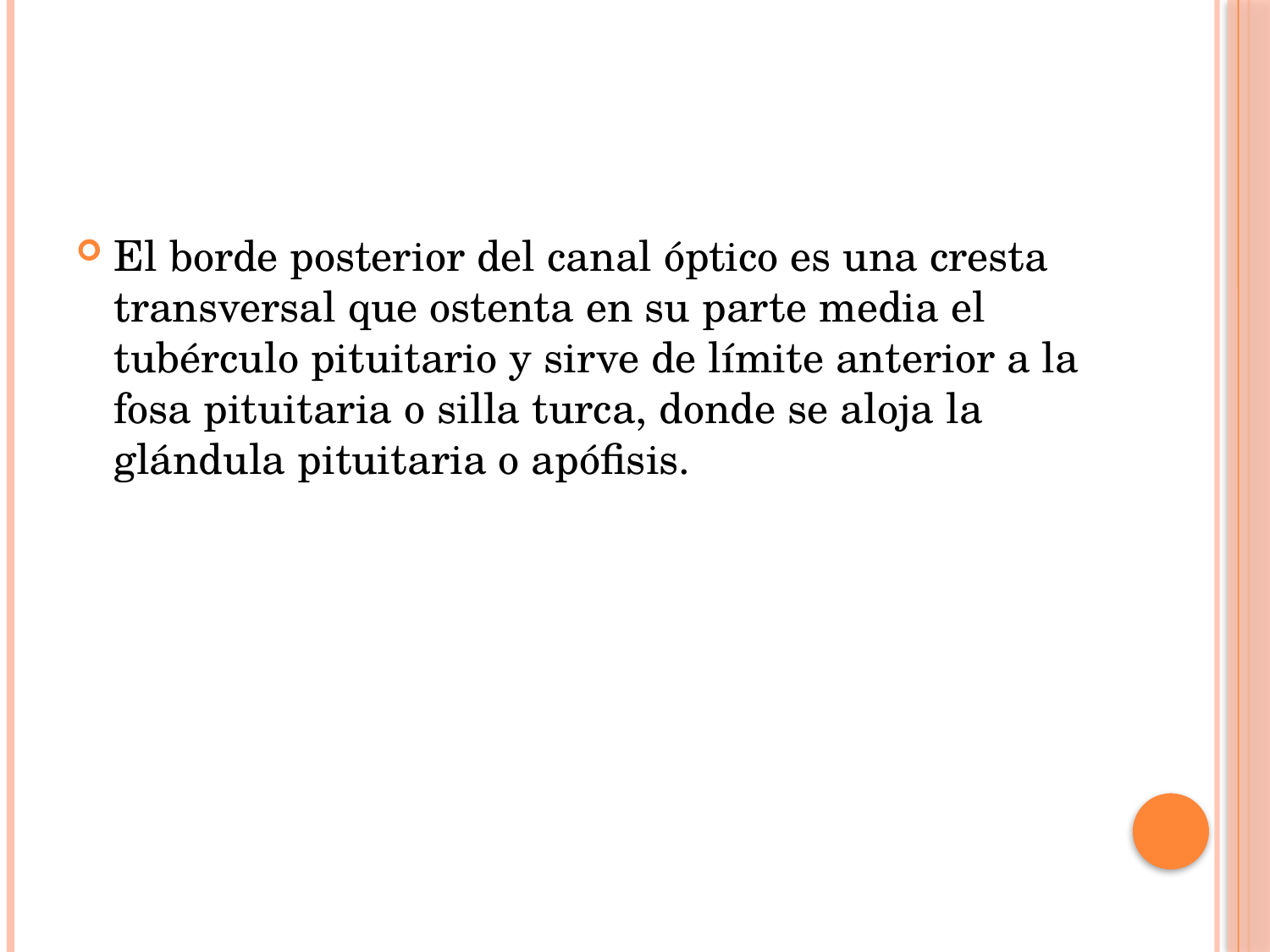

#
El borde posterior del canal óptico es una cresta transversal que ostenta en su parte media el tubérculo pituitario y sirve de límite anterior a la fosa pituitaria o silla turca, donde se aloja la glándula pituitaria o apófisis.